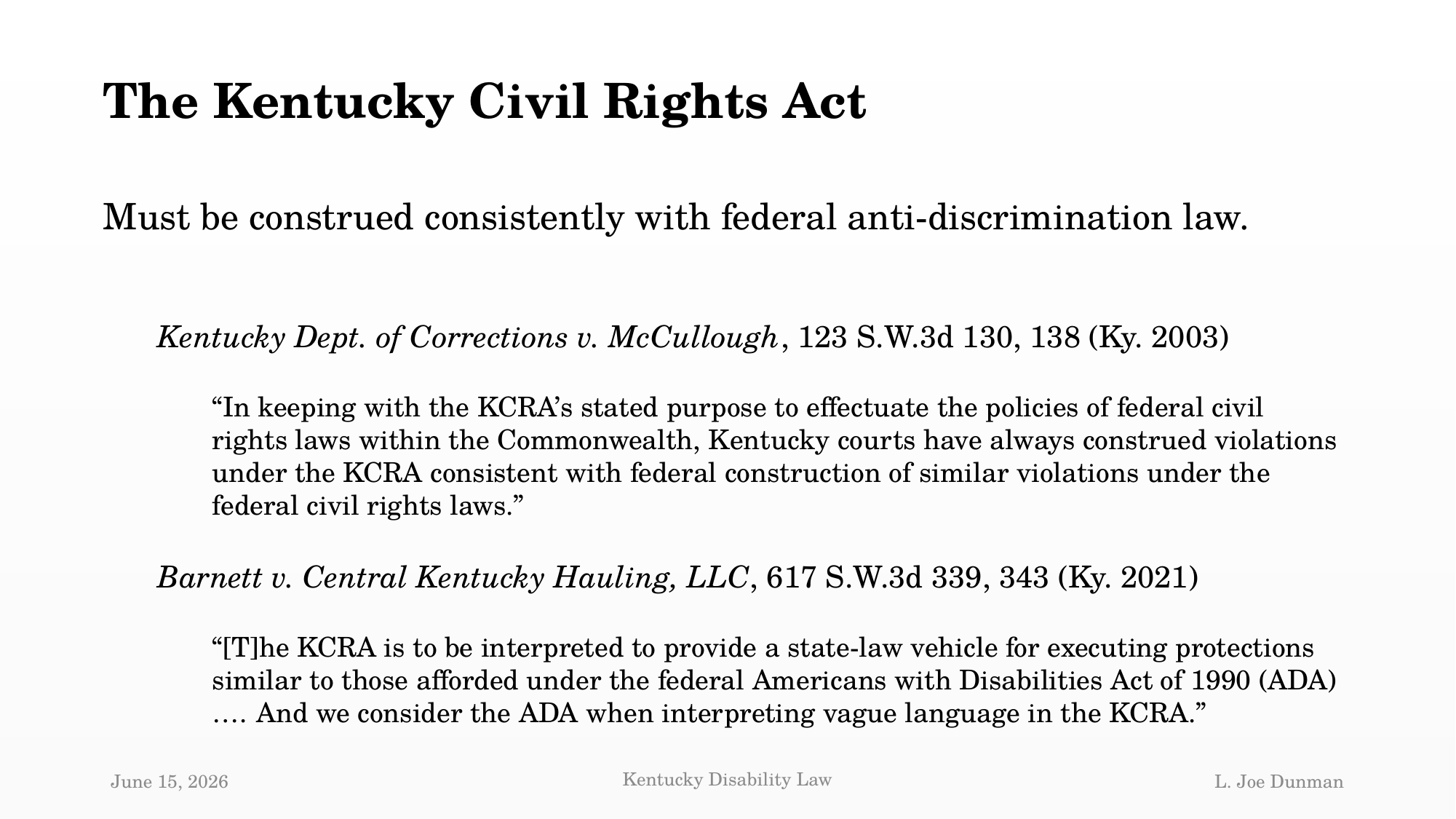

The Kentucky Civil Rights Act

Must be construed consistently with federal anti-discrimination law.

Kentucky Dept. of Corrections v. McCullough, 123 S.W.3d 130, 138 (Ky. 2003)

“In keeping with the KCRA’s stated purpose to effectuate the policies of federal civil rights laws within the Commonwealth, Kentucky courts have always construed violations under the KCRA consistent with federal construction of similar violations under the federal civil rights laws.”

Barnett v. Central Kentucky Hauling, LLC, 617 S.W.3d 339, 343 (Ky. 2021)

“[T]he KCRA is to be interpreted to provide a state-law vehicle for executing protections similar to those afforded under the federal Americans with Disabilities Act of 1990 (ADA)…. And we consider the ADA when interpreting vague language in the KCRA.”
June 15, 2026
Kentucky Disability Law
L. Joe Dunman